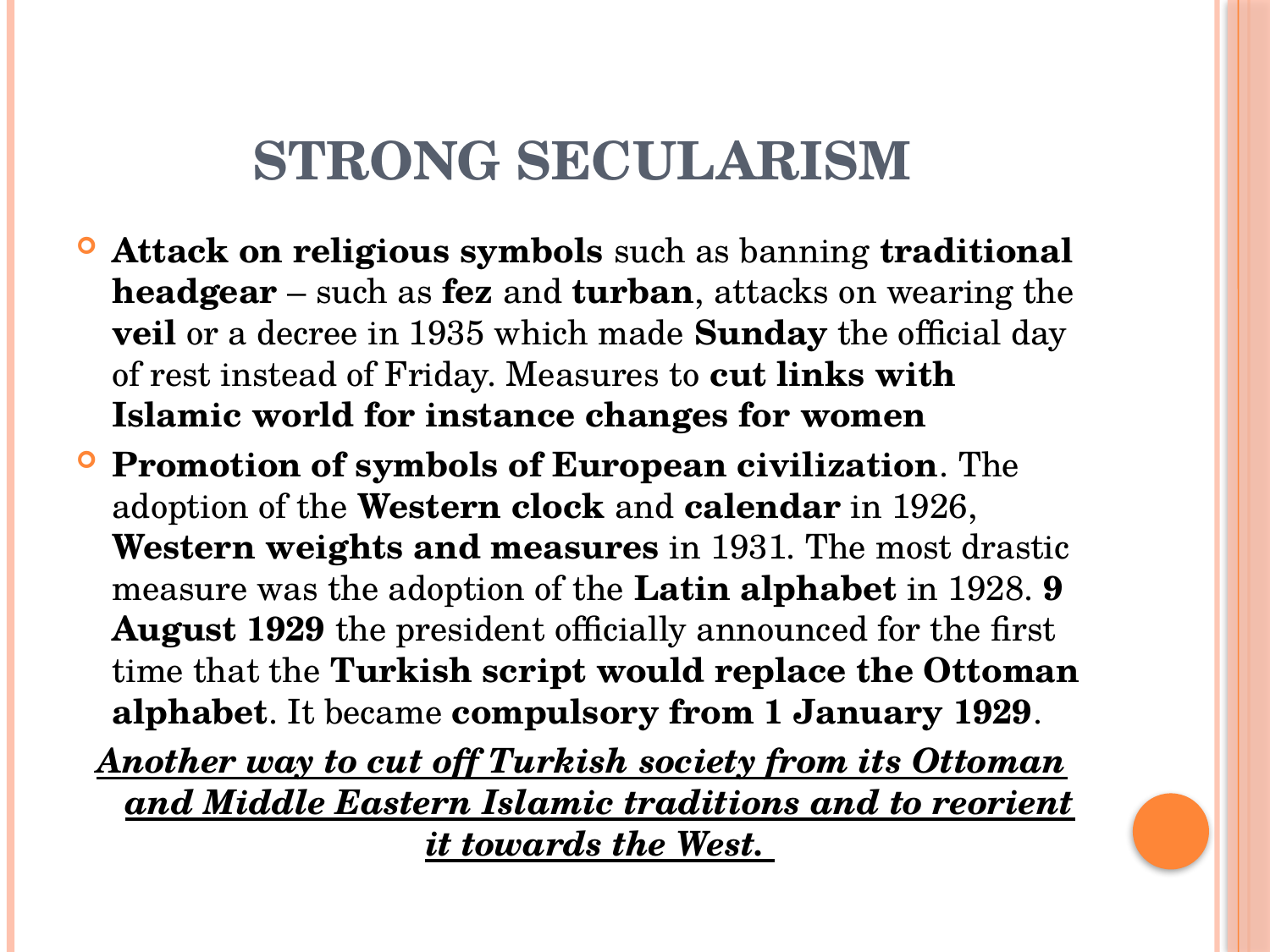

# STRONG SECULARISM
Attack on religious symbols such as banning traditional headgear – such as fez and turban, attacks on wearing the veil or a decree in 1935 which made Sunday the official day of rest instead of Friday. Measures to cut links with Islamic world for instance changes for women
Promotion of symbols of European civilization. The adoption of the Western clock and calendar in 1926, Western weights and measures in 1931. The most drastic measure was the adoption of the Latin alphabet in 1928. 9 August 1929 the president officially announced for the first time that the Turkish script would replace the Ottoman alphabet. It became compulsory from 1 January 1929.
Another way to cut off Turkish society from its Ottoman and Middle Eastern Islamic traditions and to reorient it towards the West.